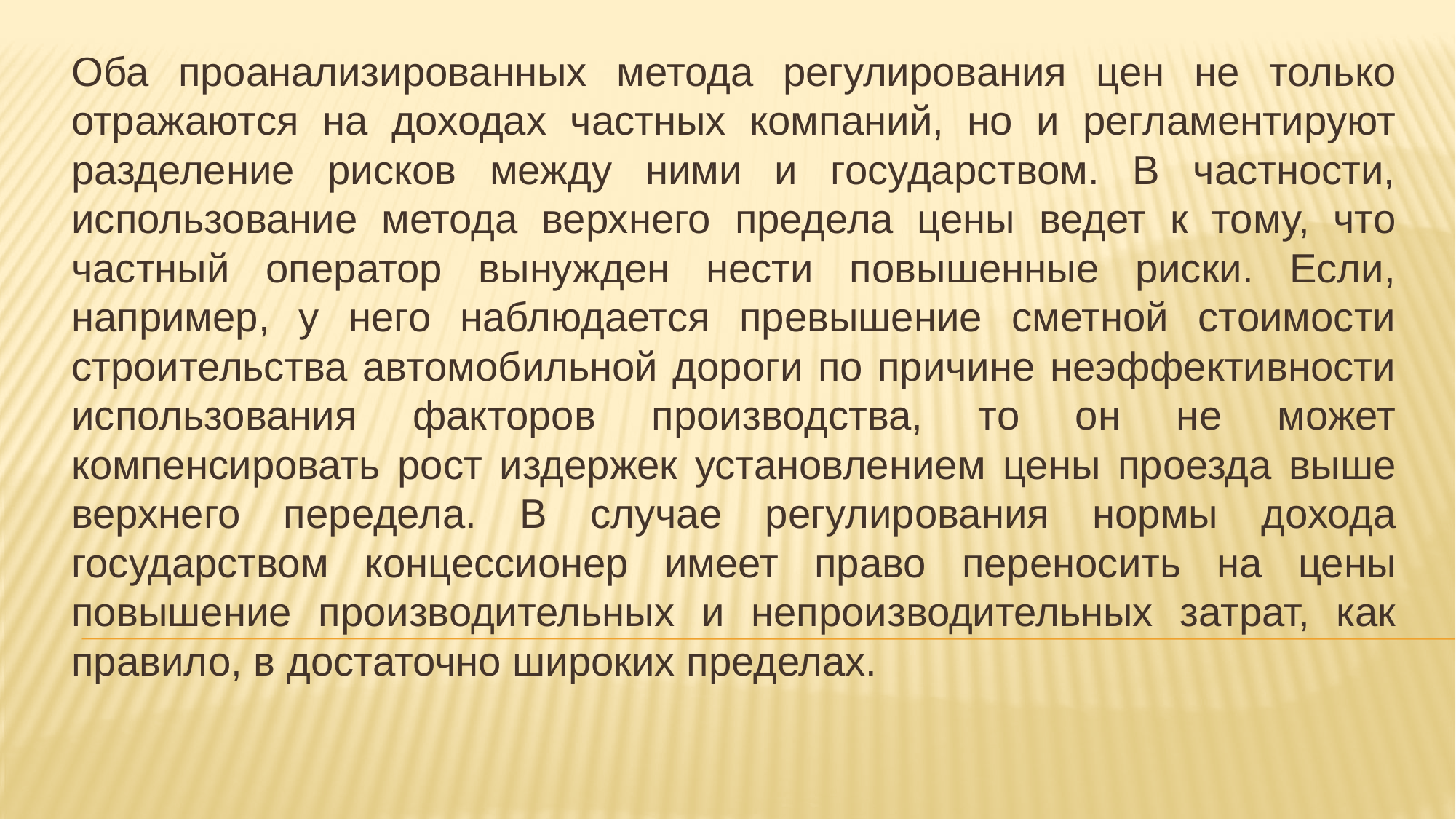

Оба проанализированных метода регулирования цен не только отражаются на доходах частных компаний, но и регламентируют разделение рисков между ними и государством. В частности, использование метода верхнего предела цены ведет к тому, что частный оператор вынужден нести повышенные риски. Если, например, у него наблюдается превышение сметной стоимости строительства автомобильной дороги по причине неэффективности использования факторов производства, то он не может компенсировать рост издержек установлением цены проезда выше верхнего передела. В случае регулирования нормы дохода государством концессионер имеет право переносить на цены повышение производительных и непроизводительных затрат, как правило, в достаточно широких пределах.